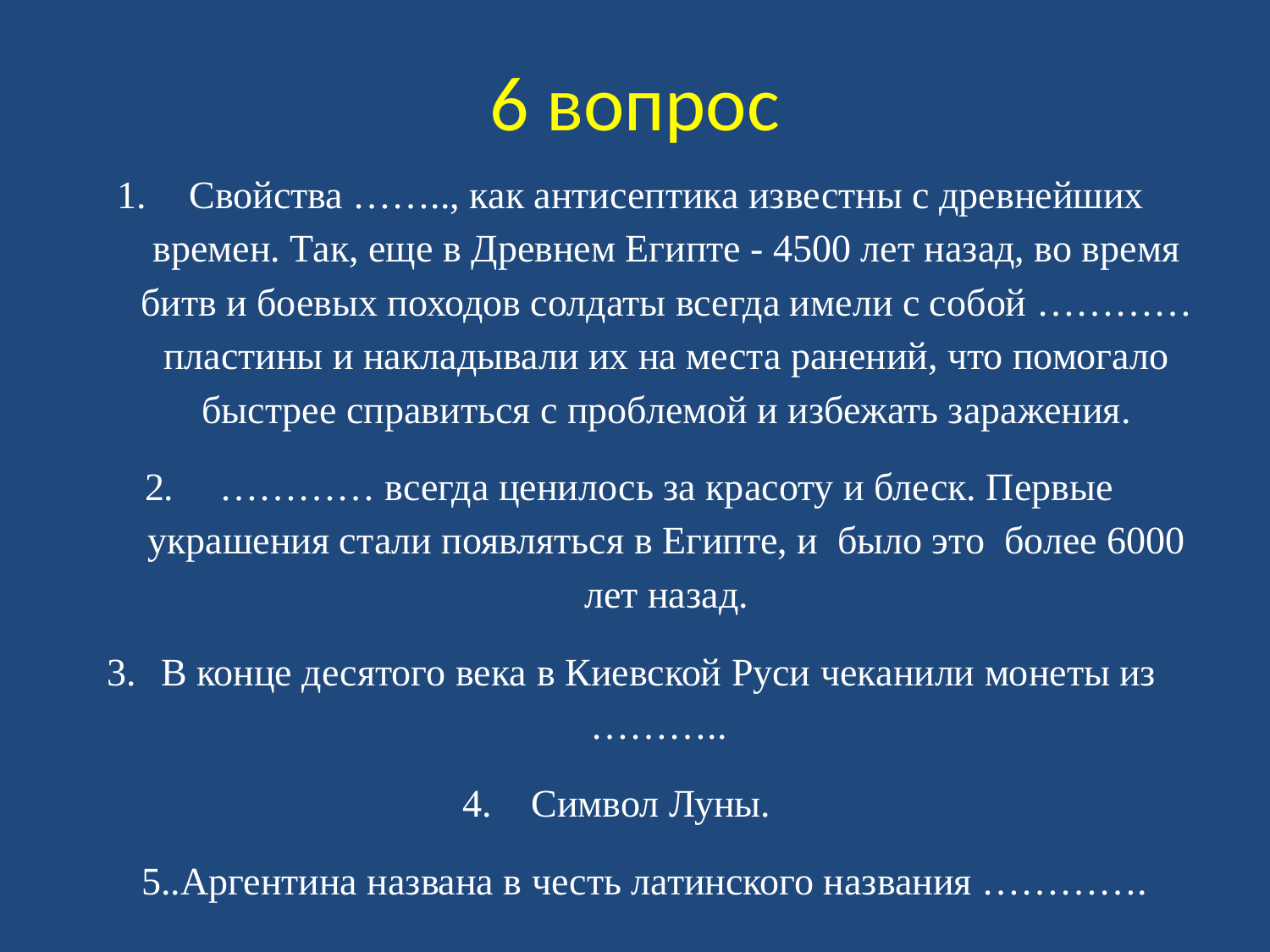

# 6 вопрос
Свойства …….., как антисептика известны с древнейших времен. Так, еще в Древнем Египте - 4500 лет назад, во время битв и боевых походов солдаты всегда имели с собой …………пластины и накладывали их на места ранений, что помогало быстрее справиться с проблемой и избежать заражения.
………… всегда ценилось за красоту и блеск. Первые украшения стали появляться в Египте, и  было это  более 6000 лет назад.
В конце десятого века в Киевской Руси чеканили монеты из ………..
Символ Луны.
  5..Аргентина названа в честь латинского названия ………….